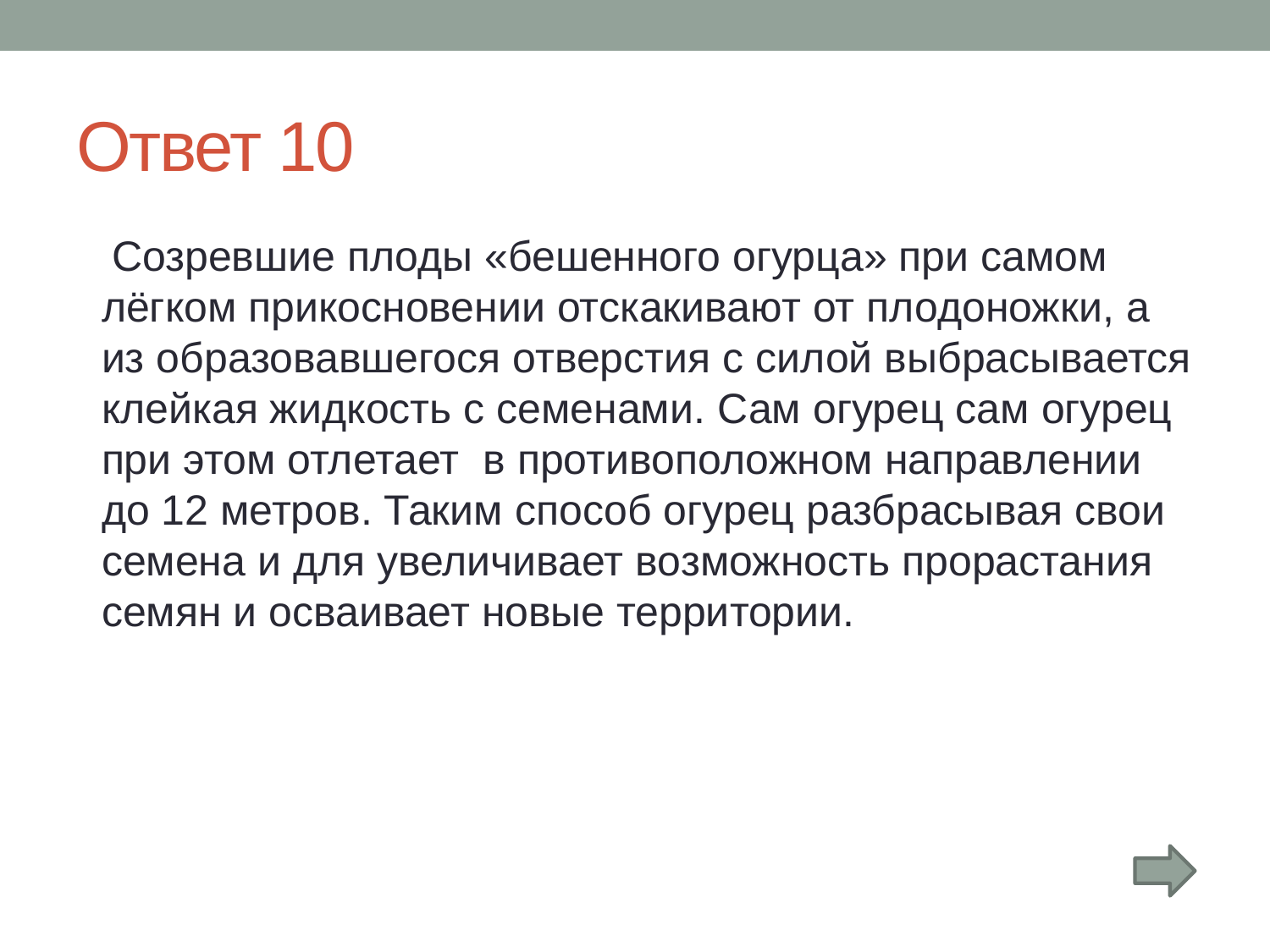

# Ответ 10
   Созревшие плоды «бешенного огурца» при самом лёгком прикосновении отскакивают от плодоножки, а из образовавшегося отверстия с силой выбрасывается клейкая жидкость с семенами. Сам огурец сам огурец при этом отлетает  в противоположном направлении до 12 метров. Таким способ огурец разбрасывая свои семена и для увеличивает возможность прорастания семян и осваивает новые территории.